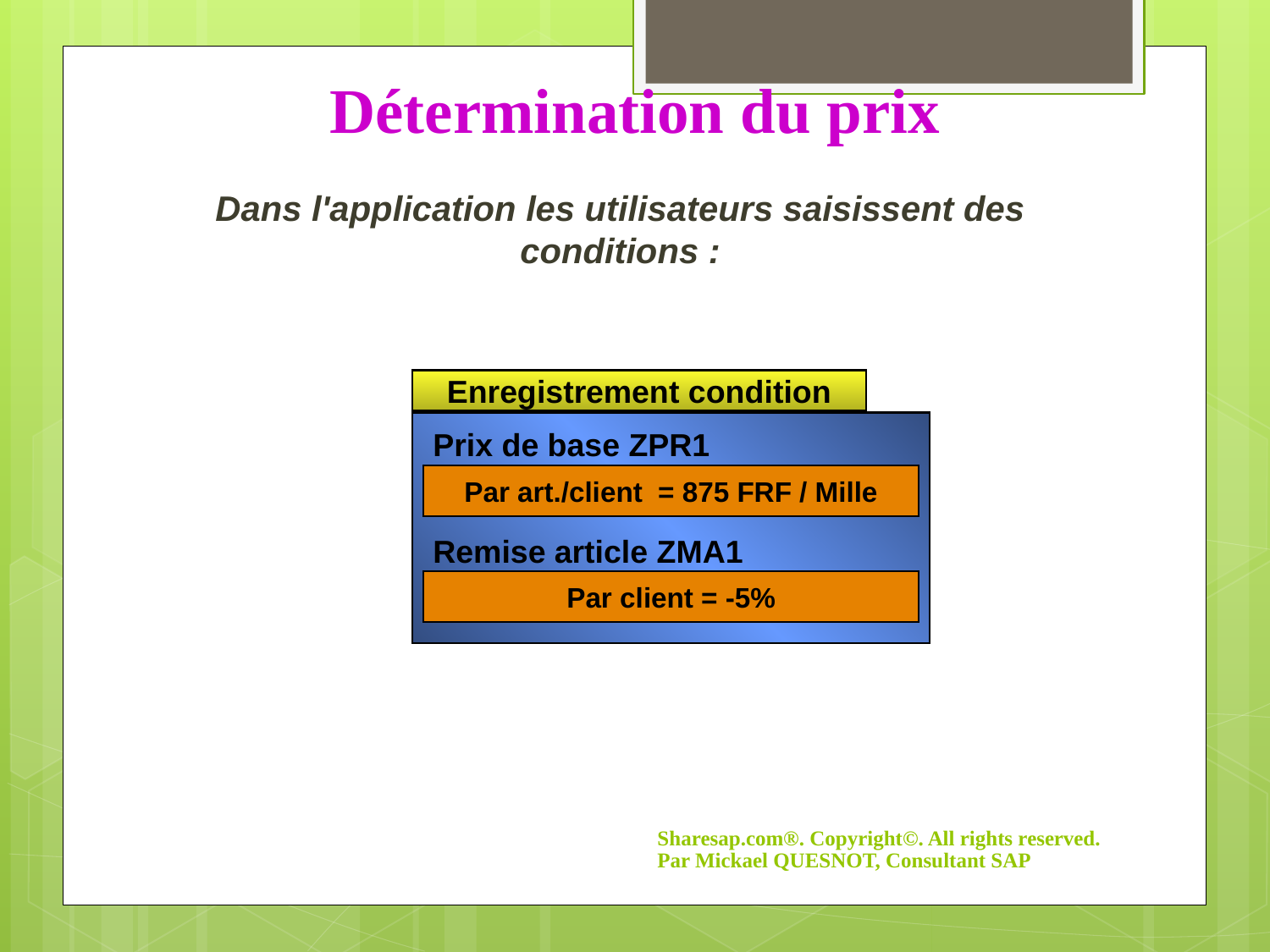

Détermination du prix
Dans l'application les utilisateurs saisissent des conditions :
Enregistrement condition

Prix de base ZPR1
Par art./client  = 875 FRF / Mille
Remise article ZMA1
Par client = -5%
Sharesap.com®. Copyright©. All rights reserved. Par Mickael QUESNOT, Consultant SAP